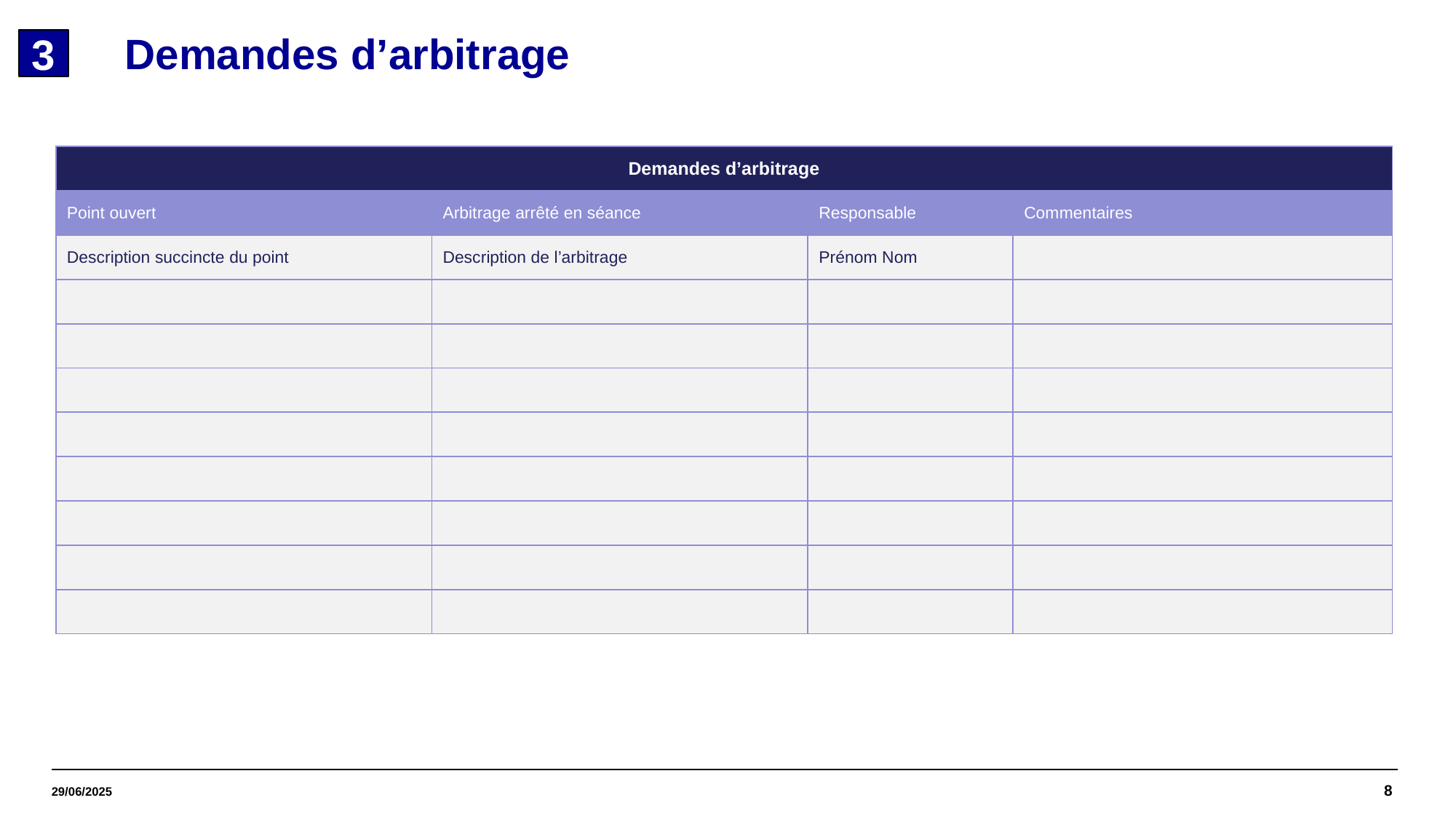

Demandes d’arbitrage
3
| Demandes d’arbitrage |  |  |  |
| --- | --- | --- | --- |
| Point ouvert | Arbitrage arrêté en séance | Responsable | Commentaires |
| Description succincte du point | Description de l’arbitrage | Prénom Nom |  |
|  |  |  |  |
|  |  |  |  |
|  |  |  |  |
|  |  |  |  |
|  |  |  |  |
|  |  |  |  |
|  |  |  |  |
|  |  |  |  |
8
29/06/2025